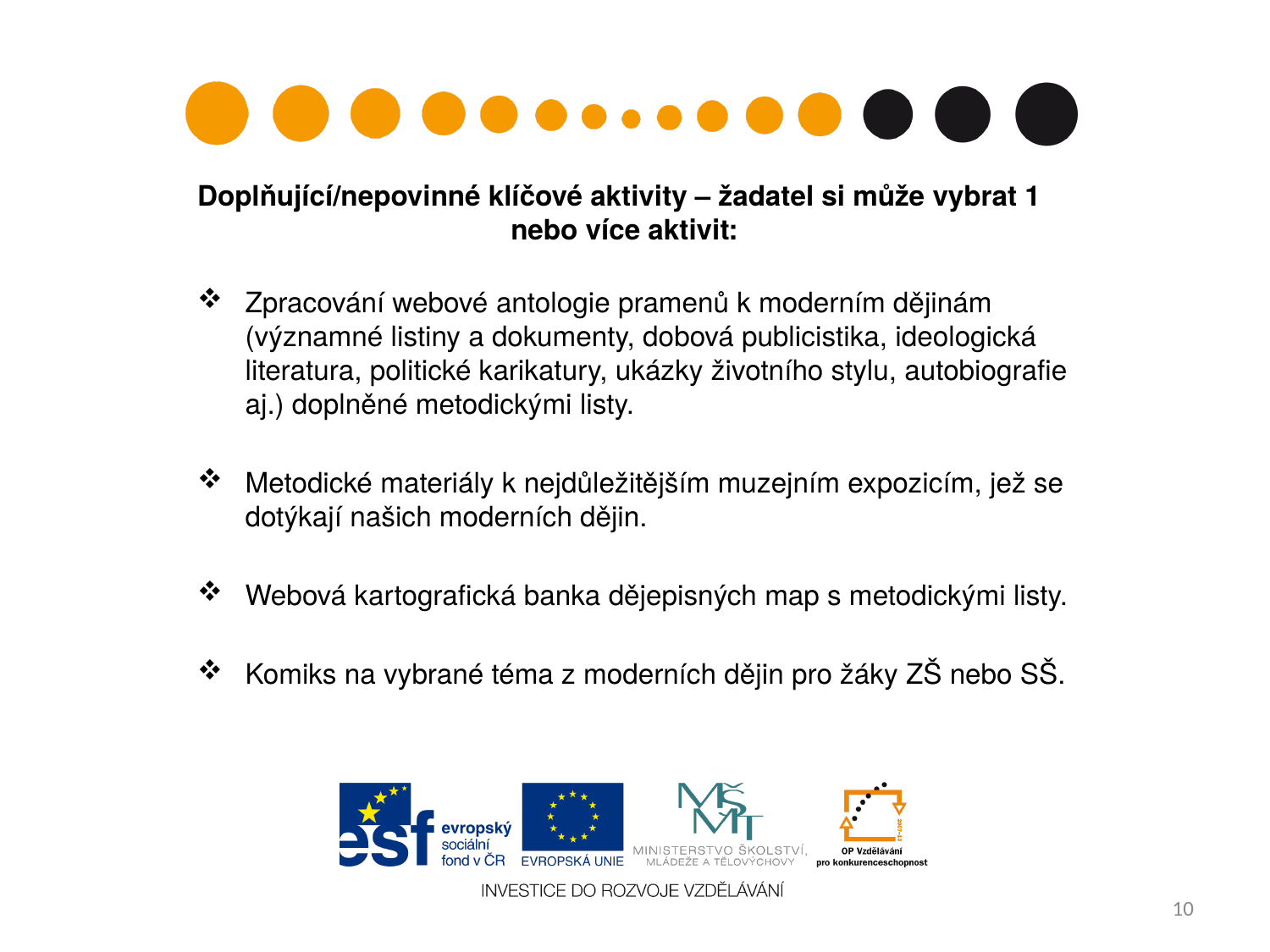

#
Doplňující/nepovinné klíčové aktivity – žadatel si může vybrat 1
                                  nebo více aktivit:
Zpracování webové antologie pramenů k moderním dějinám (významné listiny a dokumenty, dobová publicistika, ideologická literatura, politické karikatury, ukázky životního stylu, autobiografie aj.) doplněné metodickými listy.

Metodické materiály k nejdůležitějším muzejním expozicím, jež se dotýkají našich moderních dějin.

Webová kartografická banka dějepisných map s metodickými listy.

Komiks na vybrané téma z moderních dějin pro žáky ZŠ nebo SŠ.
10